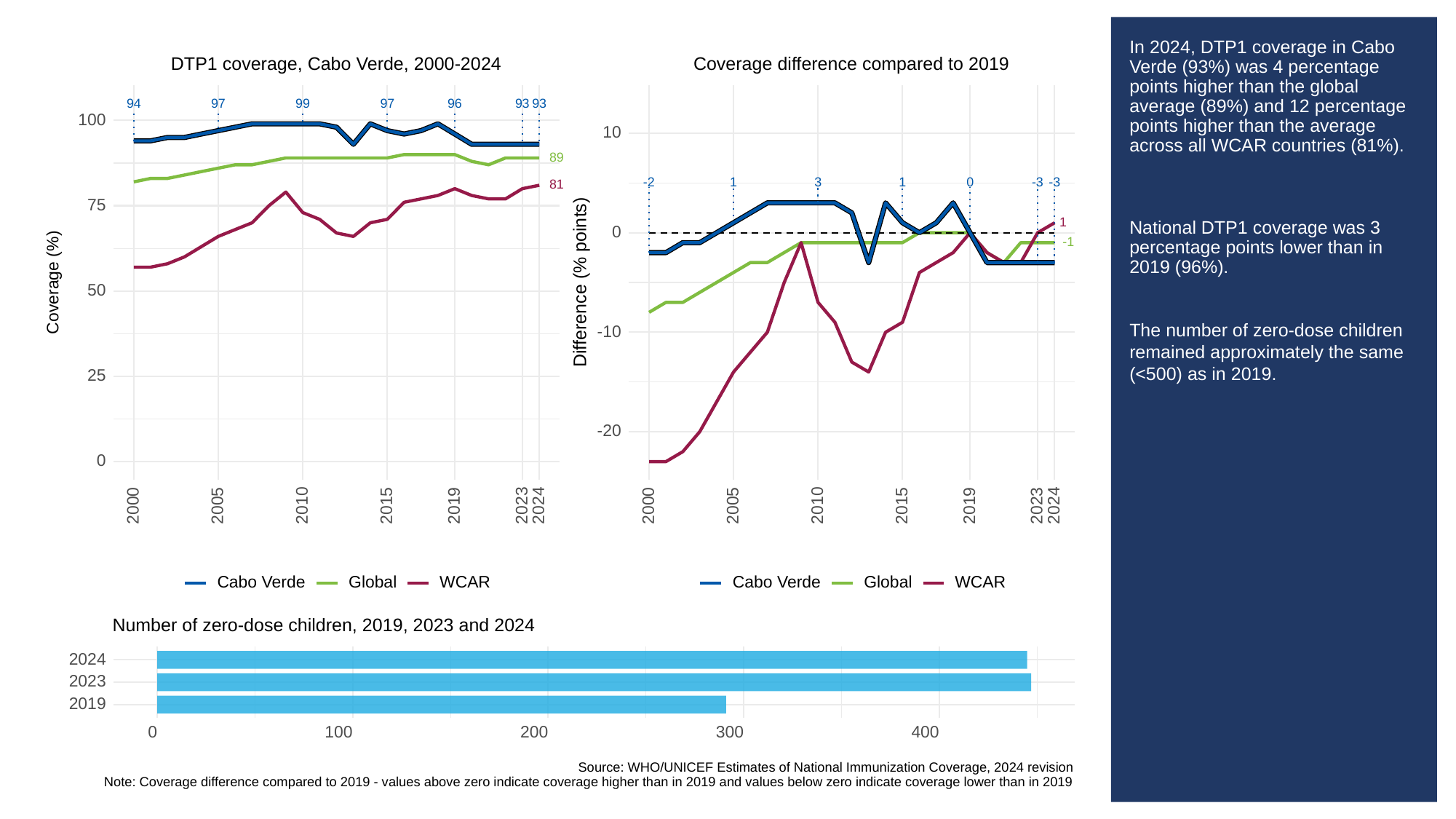

# In 2024, DTP1 coverage in Cabo Verde (93%) was 4 percentage points higher than the global average (89%) and 12 percentage points higher than the average across all WCAR countries (81%).

National DTP1 coverage was 3 percentage points lower than in 2019 (96%).

The number of zero-dose children remained approximately the same (<500) as in 2019.

DTP1 coverage, Cabo Verde, 2000-2024
Coverage difference compared to 2019

93
93
94
97
99
97
96

100

10

89

3
-3
-3
0
-2
1
1
81

75

1

0

-1

Difference (% points)
Coverage (%)

50

-10

25

-20

0

2023
2023
2000
2005
2010
2015
2019
2024
2000
2005
2010
2015
2019
2024
Cabo Verde
Global
WCAR
Cabo Verde
Global
WCAR

Number of zero-dose children, 2019, 2023 and 2024

2024

2023

2019

300
0
100
200
400
Source: WHO/UNICEF Estimates of National Immunization Coverage, 2024 revision
Note: Coverage difference compared to 2019 - values above zero indicate coverage higher than in 2019 and values below zero indicate coverage lower than in 2019